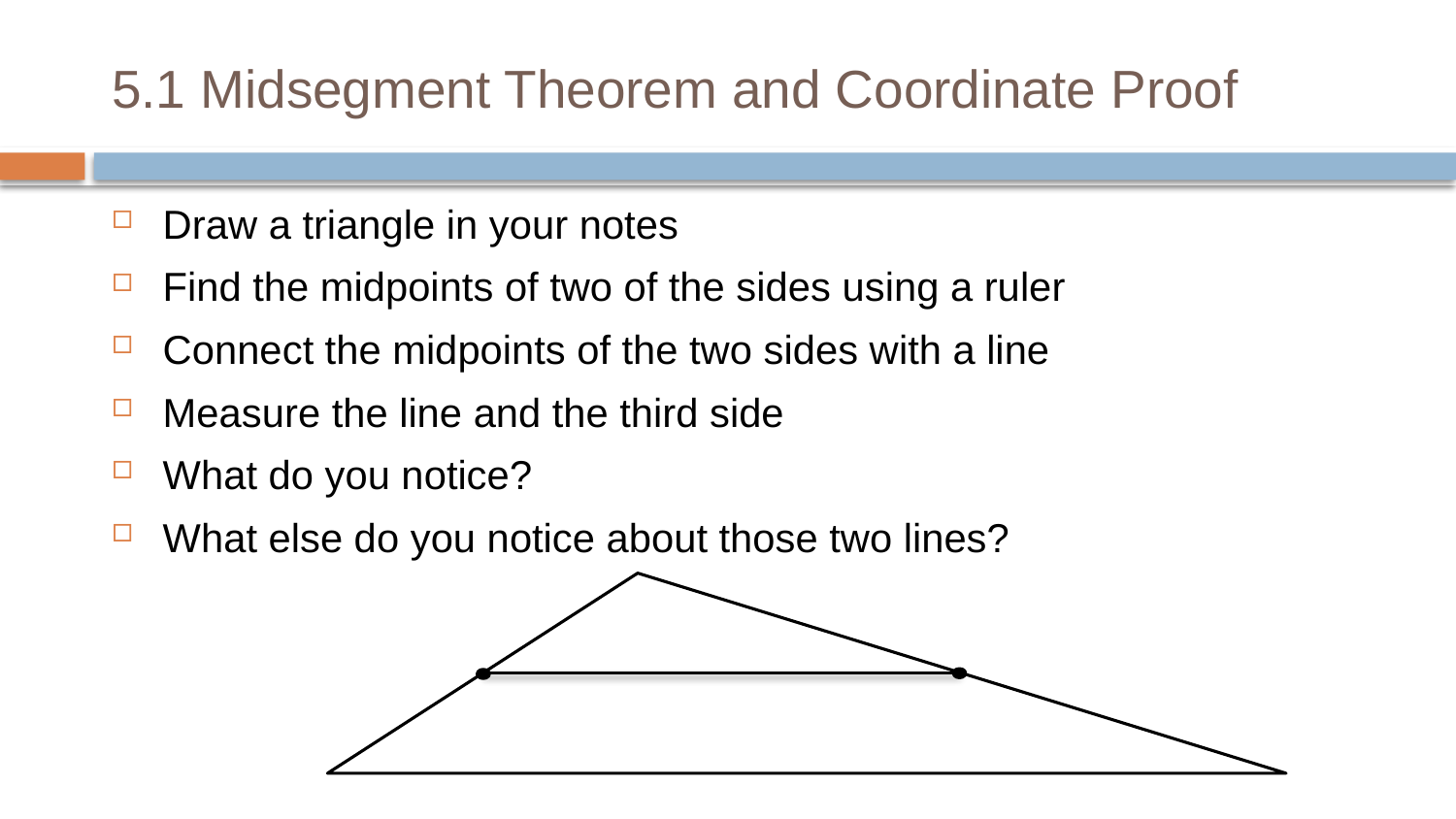

# 5.1 Midsegment Theorem and Coordinate Proof
Draw a triangle in your notes
Find the midpoints of two of the sides using a ruler
Connect the midpoints of the two sides with a line
Measure the line and the third side
What do you notice?
What else do you notice about those two lines?